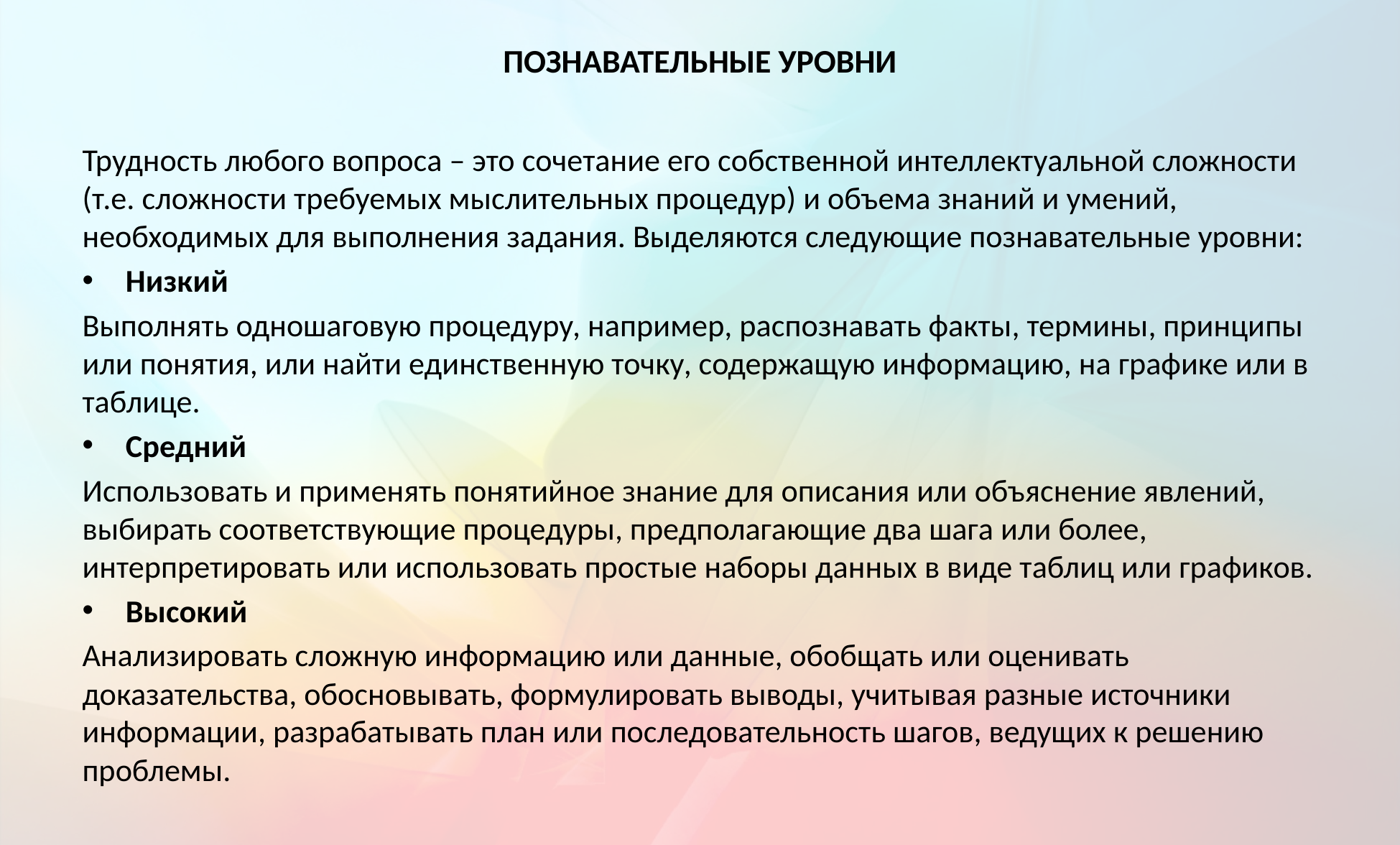

# ПОЗНАВАТЕЛЬНЫЕ УРОВНИ
Трудность любого вопроса – это сочетание его собственной интеллектуальной сложности (т.е. сложности требуемых мыслительных процедур) и объема знаний и умений, необходимых для выполнения задания. Выделяются следующие познавательные уровни:
Низкий
Выполнять одношаговую процедуру, например, распознавать факты, термины, принципы или понятия, или найти единственную точку, содержащую информацию, на графике или в таблице.
Средний
Использовать и применять понятийное знание для описания или объяснение явлений, выбирать соответствующие процедуры, предполагающие два шага или более, интерпретировать или использовать простые наборы данных в виде таблиц или графиков.
Высокий
Анализировать сложную информацию или данные, обобщать или оценивать доказательства, обосновывать, формулировать выводы, учитывая разные источники информации, разрабатывать план или последовательность шагов, ведущих к решению проблемы.